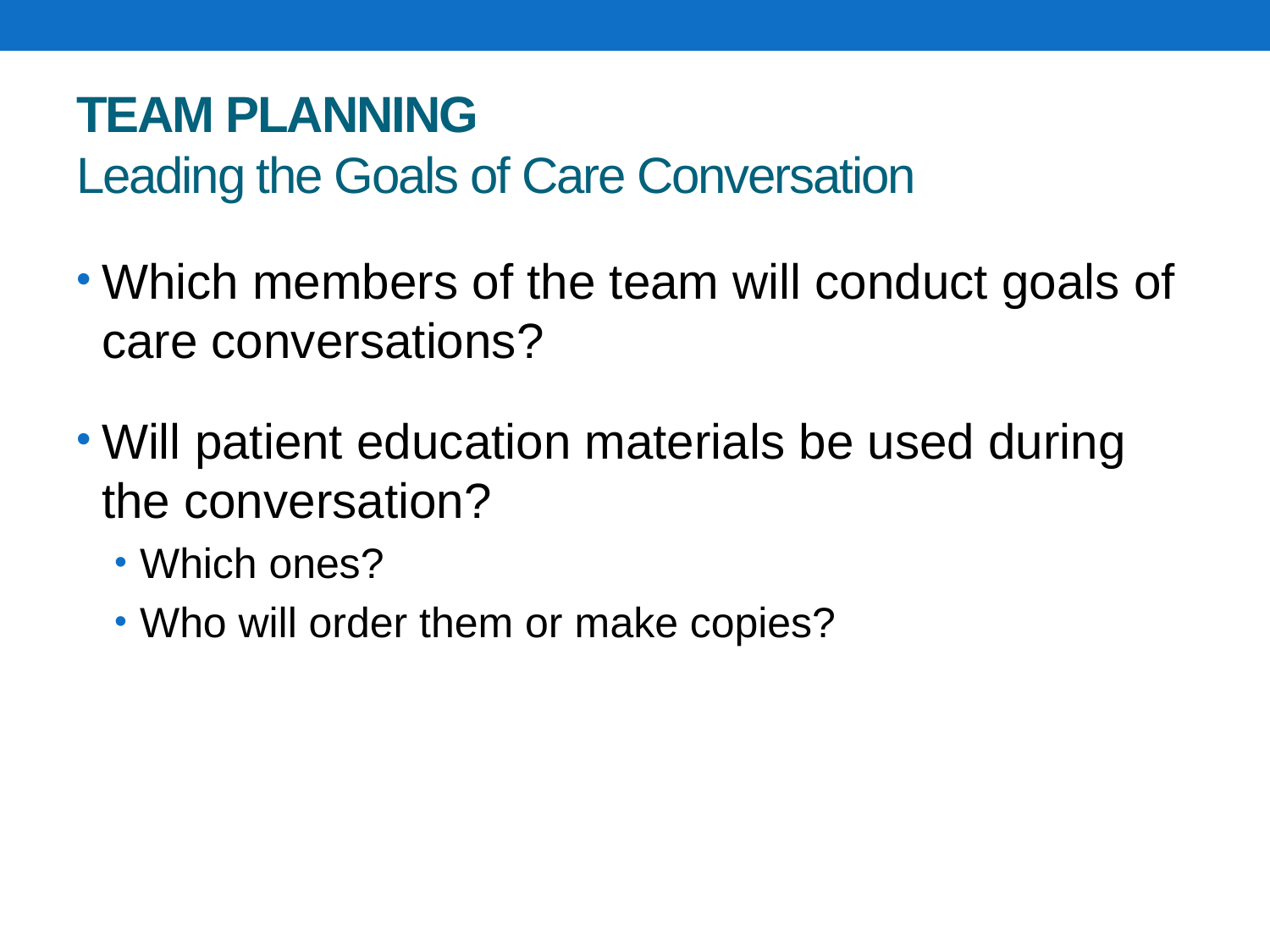

# TEAM PLANNING Leading the Goals of Care Conversation
Which members of the team will conduct goals of care conversations?
Will patient education materials be used during the conversation?
Which ones?
Who will order them or make copies?